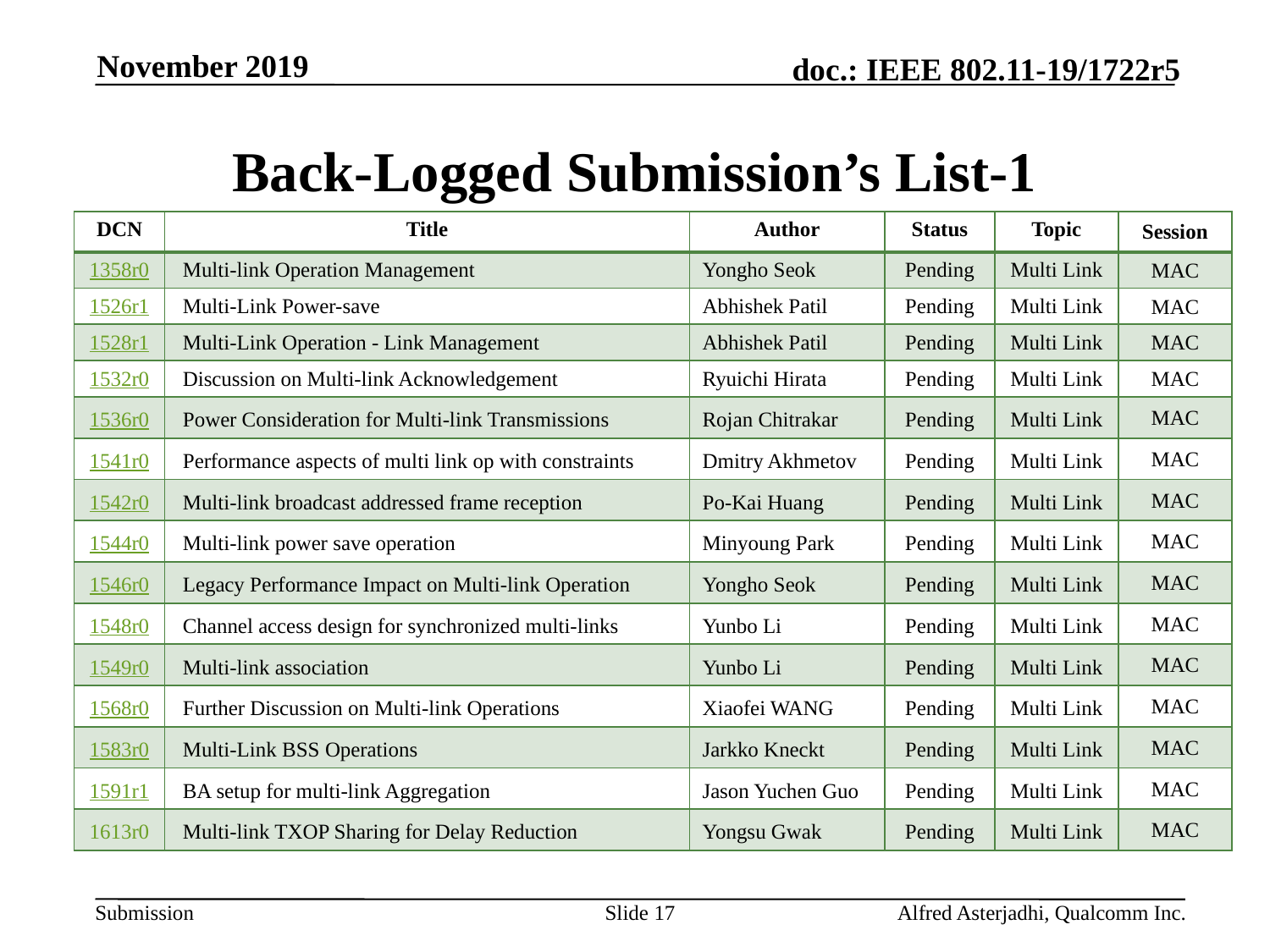

November 2019
# Back-Logged Submission’s List-1
| DCN | Title | Author | Status | Topic | Session |
| --- | --- | --- | --- | --- | --- |
| 1358r0 | Multi-link Operation Management | Yongho Seok | Pending | Multi Link | MAC |
| 1526r1 | Multi-Link Power-save | Abhishek Patil | Pending | Multi Link | MAC |
| 1528r1 | Multi-Link Operation - Link Management | Abhishek Patil | Pending | Multi Link | MAC |
| 1532r0 | Discussion on Multi-link Acknowledgement | Ryuichi Hirata | Pending | Multi Link | MAC |
| 1536r0 | Power Consideration for Multi-link Transmissions | Rojan Chitrakar | Pending | Multi Link | MAC |
| 1541r0 | Performance aspects of multi link op with constraints | Dmitry Akhmetov | Pending | Multi Link | MAC |
| 1542r0 | Multi-link broadcast addressed frame reception | Po-Kai Huang | Pending | Multi Link | MAC |
| 1544r0 | Multi-link power save operation | Minyoung Park | Pending | Multi Link | MAC |
| 1546r0 | Legacy Performance Impact on Multi-link Operation | Yongho Seok | Pending | Multi Link | MAC |
| 1548r0 | Channel access design for synchronized multi-links | Yunbo Li | Pending | Multi Link | MAC |
| 1549r0 | Multi-link association | Yunbo Li | Pending | Multi Link | MAC |
| 1568r0 | Further Discussion on Multi-link Operations | Xiaofei WANG | Pending | Multi Link | MAC |
| 1583r0 | Multi-Link BSS Operations | Jarkko Kneckt | Pending | Multi Link | MAC |
| 1591r1 | BA setup for multi-link Aggregation | Jason Yuchen Guo | Pending | Multi Link | MAC |
| 1613r0 | Multi-link TXOP Sharing for Delay Reduction | Yongsu Gwak | Pending | Multi Link | MAC |
Slide 17
Alfred Asterjadhi, Qualcomm Inc.